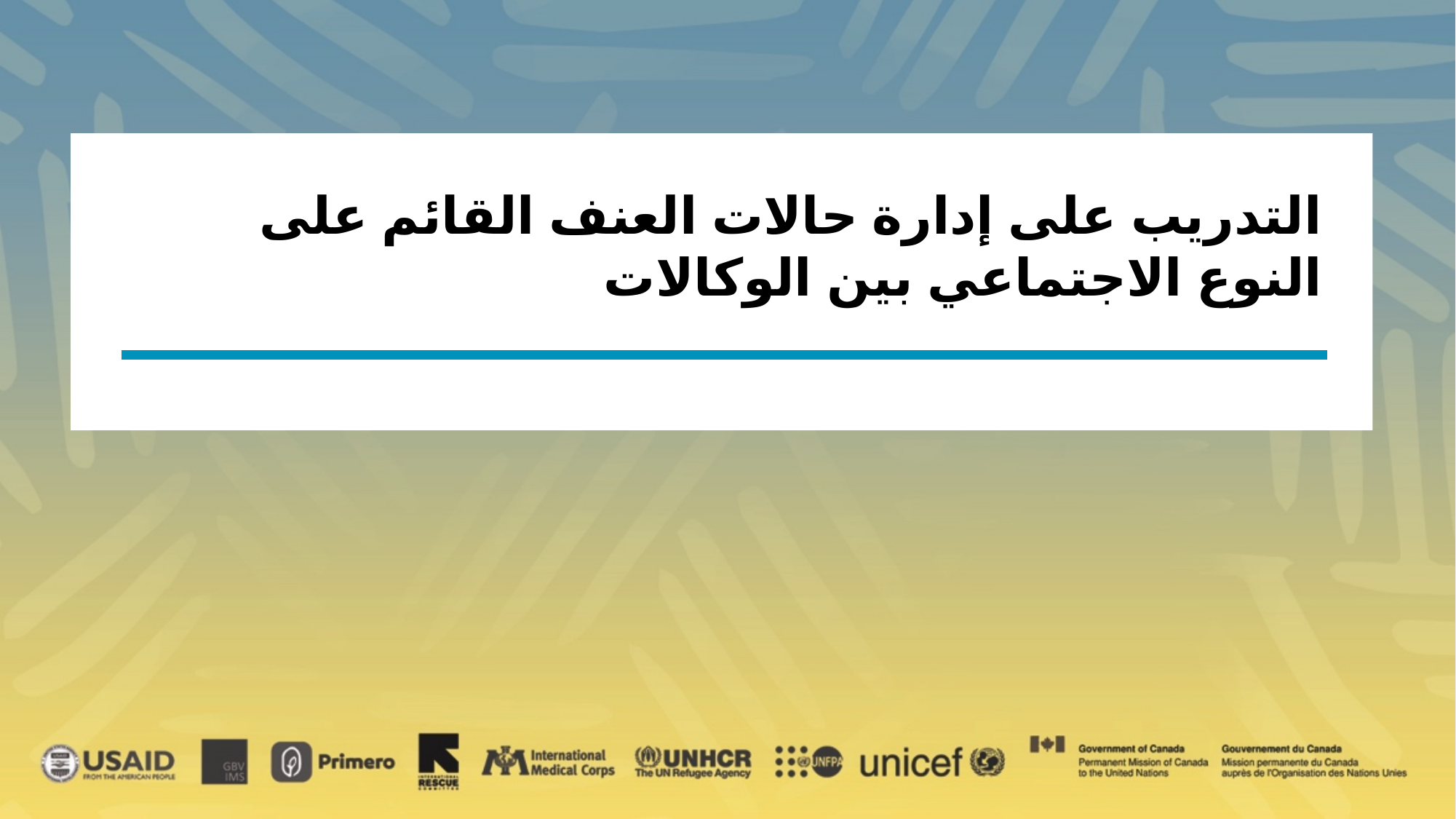

التدريب على إدارة حالات العنف القائم على النوع الاجتماعي بين الوكالات